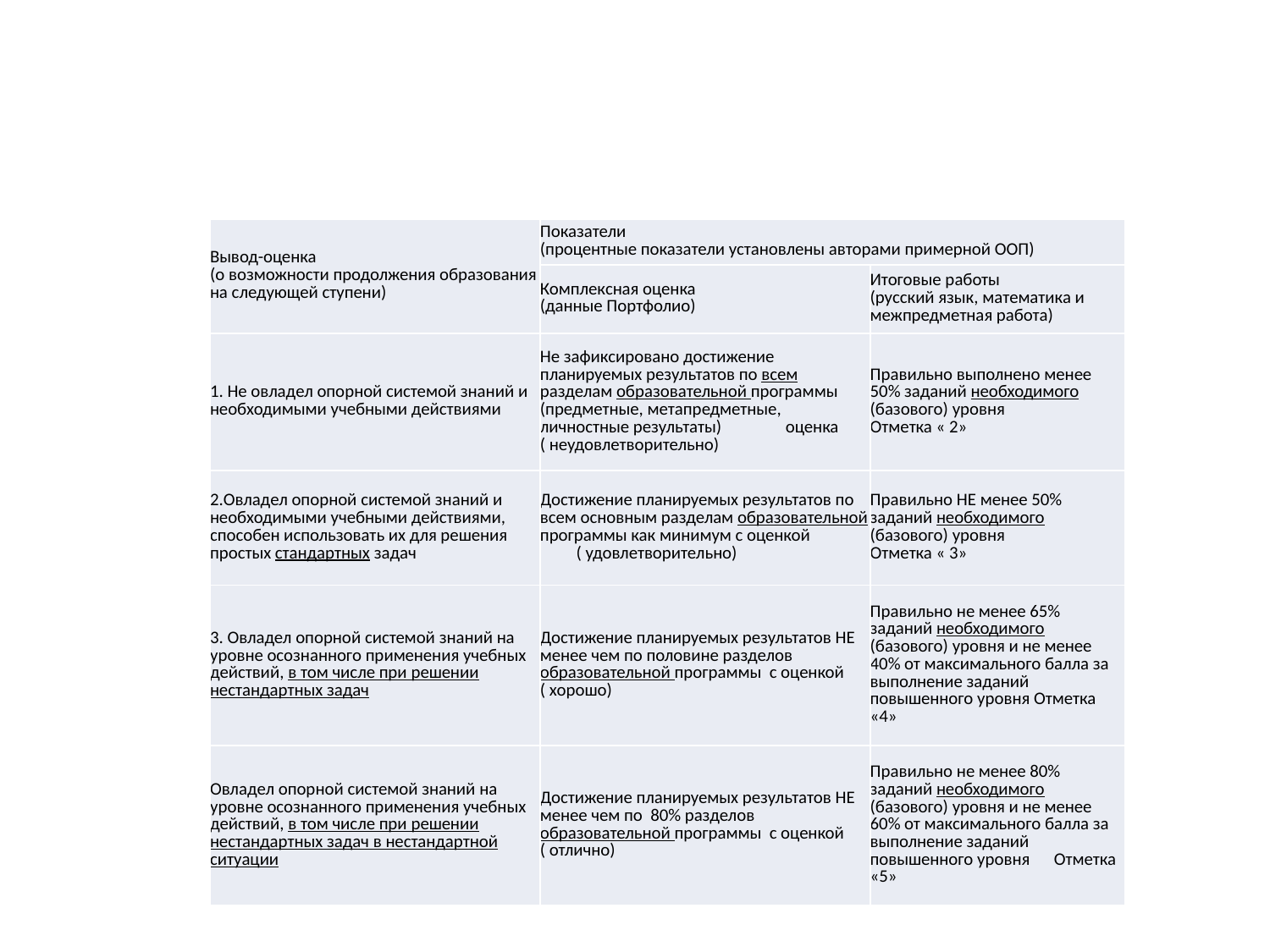

#
| Вывод-оценка (о возможности продолжения образования на следующей ступени) | Показатели (процентные показатели установлены авторами примерной ООП) |  |
| --- | --- | --- |
|  | Комплексная оценка (данные Портфолио) | Итоговые работы (русский язык, математика и межпредметная работа) |
| 1. Не овладел опорной системой знаний и необходимыми учебными действиями | Не зафиксировано достижение планируемых результатов по всем разделам образовательной программы (предметные, метапредметные, личностные результаты) оценка ( неудовлетворительно) | Правильно выполнено менее 50% заданий необходимого (базового) уровня Отметка « 2» |
| 2.Овладел опорной системой знаний и необходимыми учебными действиями, способен использовать их для решения простых стандартных задач | Достижение планируемых результатов по всем основным разделам образовательной программы как минимум с оценкой ( удовлетворительно) | Правильно НЕ менее 50% заданий необходимого (базового) уровня Отметка « 3» |
| 3. Овладел опорной системой знаний на уровне осознанного применения учебных действий, в том числе при решении нестандартных задач | Достижение планируемых результатов НЕ менее чем по половине разделов образовательной программы с оценкой ( хорошо) | Правильно не менее 65% заданий необходимого (базового) уровня и не менее 40% от максимального балла за выполнение заданий повышенного уровня Отметка «4» |
| Овладел опорной системой знаний на уровне осознанного применения учебных действий, в том числе при решении нестандартных задач в нестандартной ситуации | Достижение планируемых результатов НЕ менее чем по 80% разделов образовательной программы с оценкой ( отлично) | Правильно не менее 80% заданий необходимого (базового) уровня и не менее 60% от максимального балла за выполнение заданий повышенного уровня Отметка «5» |